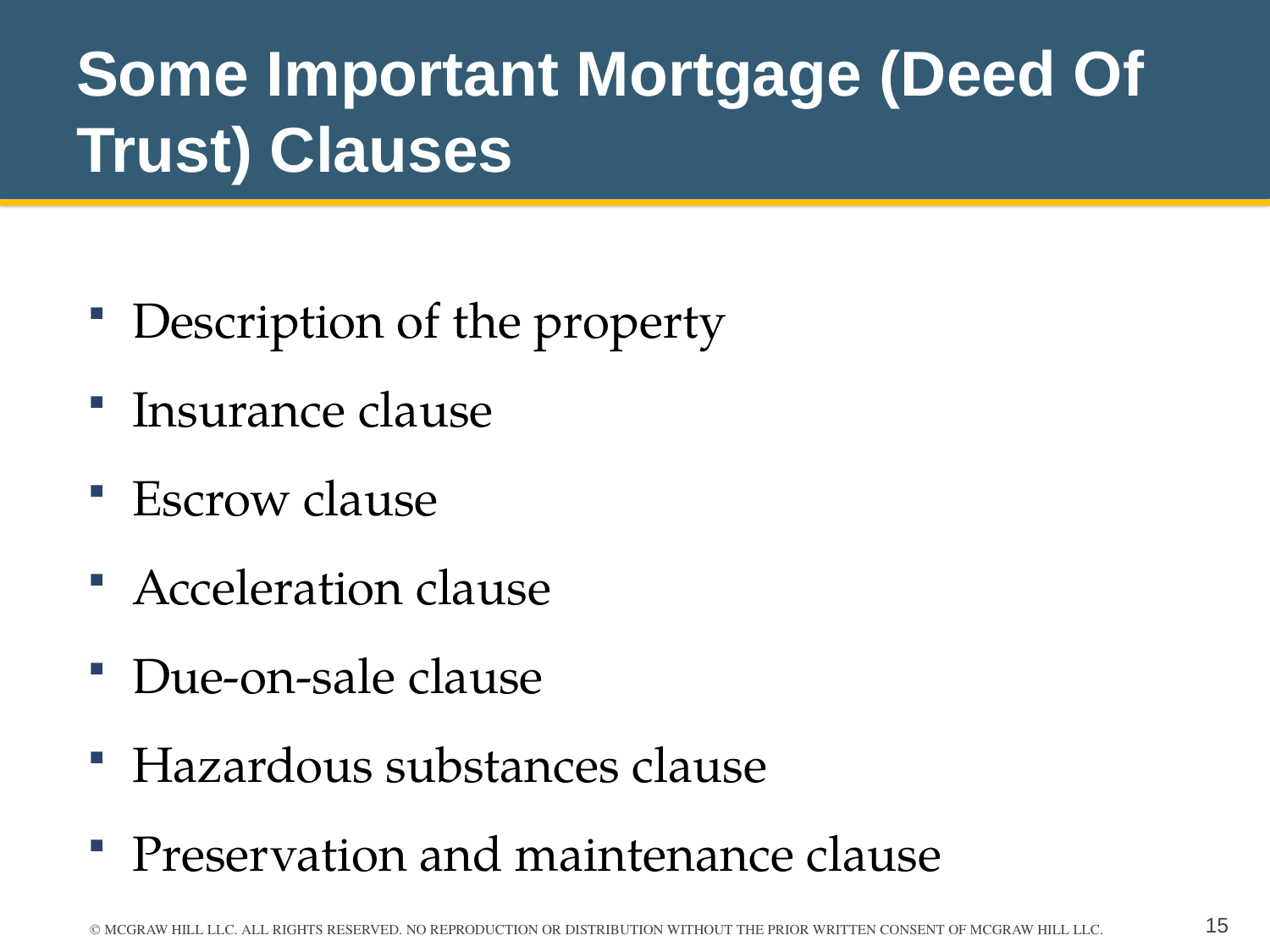

# Some Important Mortgage (Deed Of Trust) Clauses
Description of the property
Insurance clause
Escrow clause
Acceleration clause
Due-on-sale clause
Hazardous substances clause
Preservation and maintenance clause
© MCGRAW HILL LLC. ALL RIGHTS RESERVED. NO REPRODUCTION OR DISTRIBUTION WITHOUT THE PRIOR WRITTEN CONSENT OF MCGRAW HILL LLC.
15